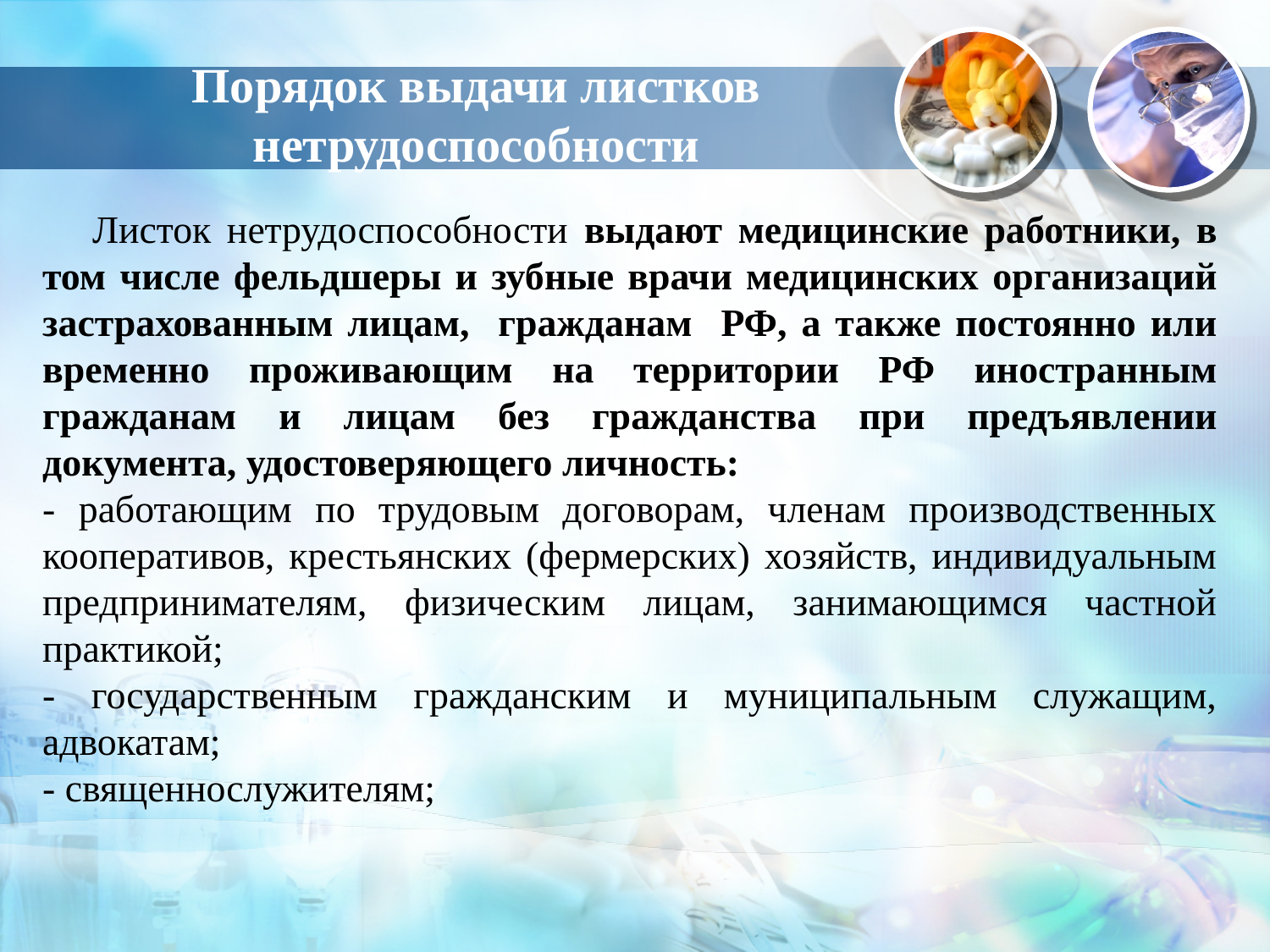

# Порядок выдачи листков нетрудоспособности
Листок нетрудоспособности выдают медицинские работники, в том числе фельдшеры и зубные врачи медицинских организаций застрахованным лицам,  гражданам  РФ, а также постоянно или временно проживающим на территории РФ иностранным гражданам и лицам без гражданства при предъявлении документа, удостоверяющего личность:
- работающим по трудовым договорам, членам производственных кооперативов, крестьянских (фермерских) хозяйств, индивидуальным предпринимателям, физическим лицам, занимающимся частной практикой;
- государственным гражданским и муниципальным служащим, адвокатам;
- священнослужителям;